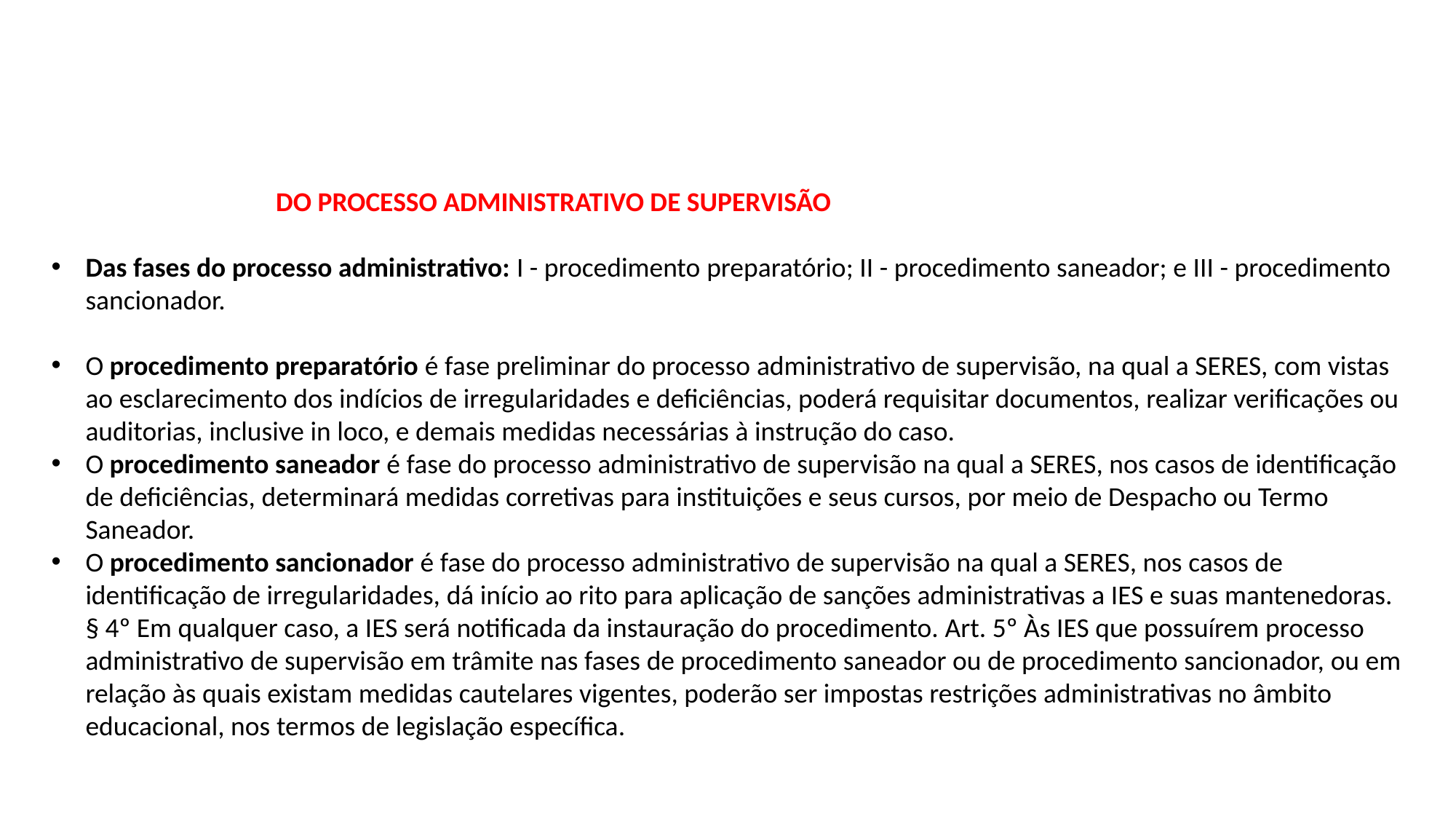

DO PROCESSO ADMINISTRATIVO DE SUPERVISÃO

Das fases do processo administrativo: I - procedimento preparatório; II - procedimento saneador; e III - procedimento sancionador.

O procedimento preparatório é fase preliminar do processo administrativo de supervisão, na qual a SERES, com vistas ao esclarecimento dos indícios de irregularidades e deficiências, poderá requisitar documentos, realizar verificações ou auditorias, inclusive in loco, e demais medidas necessárias à instrução do caso.
O procedimento saneador é fase do processo administrativo de supervisão na qual a SERES, nos casos de identificação de deficiências, determinará medidas corretivas para instituições e seus cursos, por meio de Despacho ou Termo Saneador.
O procedimento sancionador é fase do processo administrativo de supervisão na qual a SERES, nos casos de identificação de irregularidades, dá início ao rito para aplicação de sanções administrativas a IES e suas mantenedoras. § 4º Em qualquer caso, a IES será notificada da instauração do procedimento. Art. 5º Às IES que possuírem processo administrativo de supervisão em trâmite nas fases de procedimento saneador ou de procedimento sancionador, ou em relação às quais existam medidas cautelares vigentes, poderão ser impostas restrições administrativas no âmbito educacional, nos termos de legislação específica.